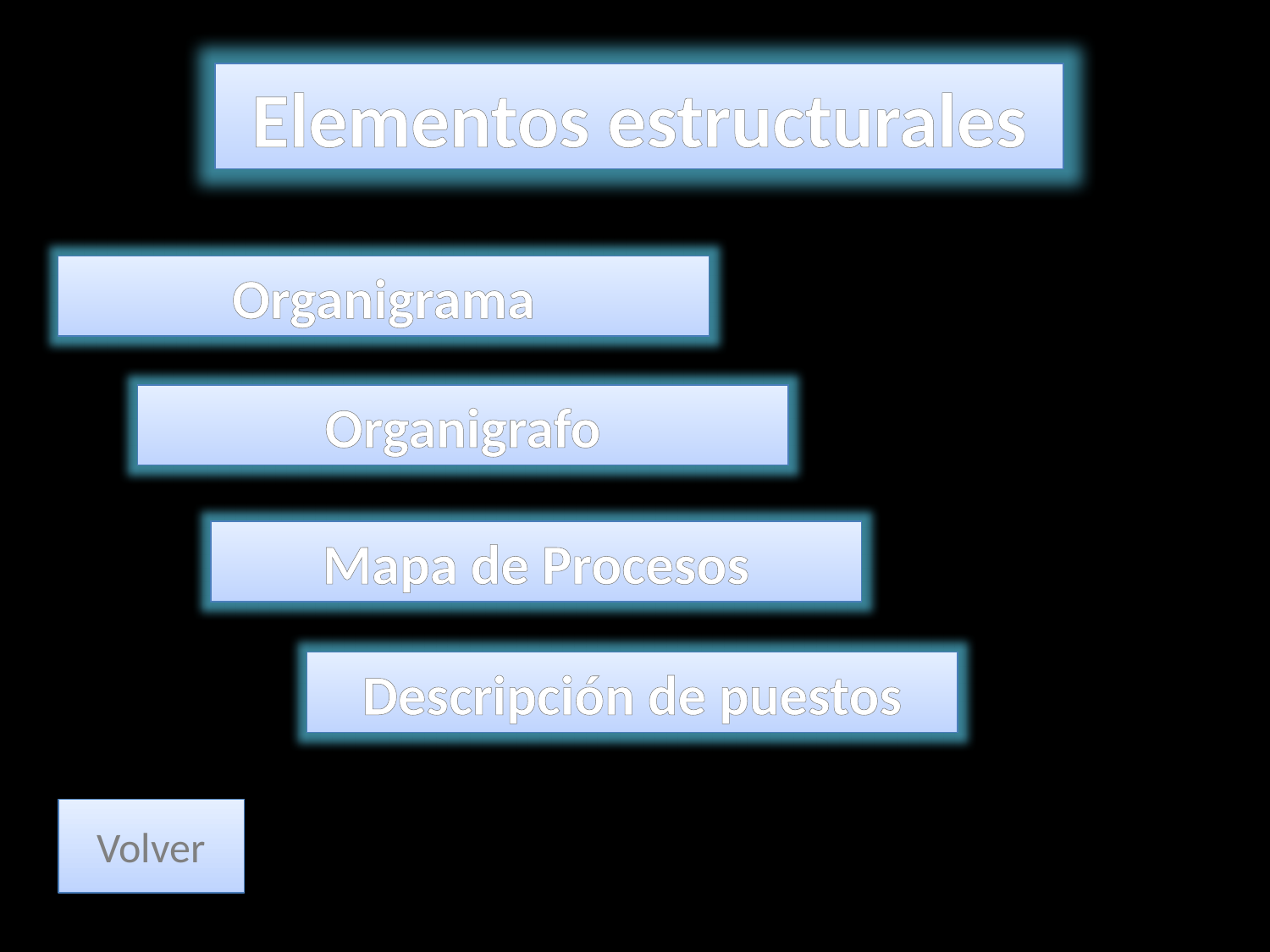

Elementos estructurales
Organigrama
Organigrafo
Mapa de Procesos
Descripción de puestos
Volver